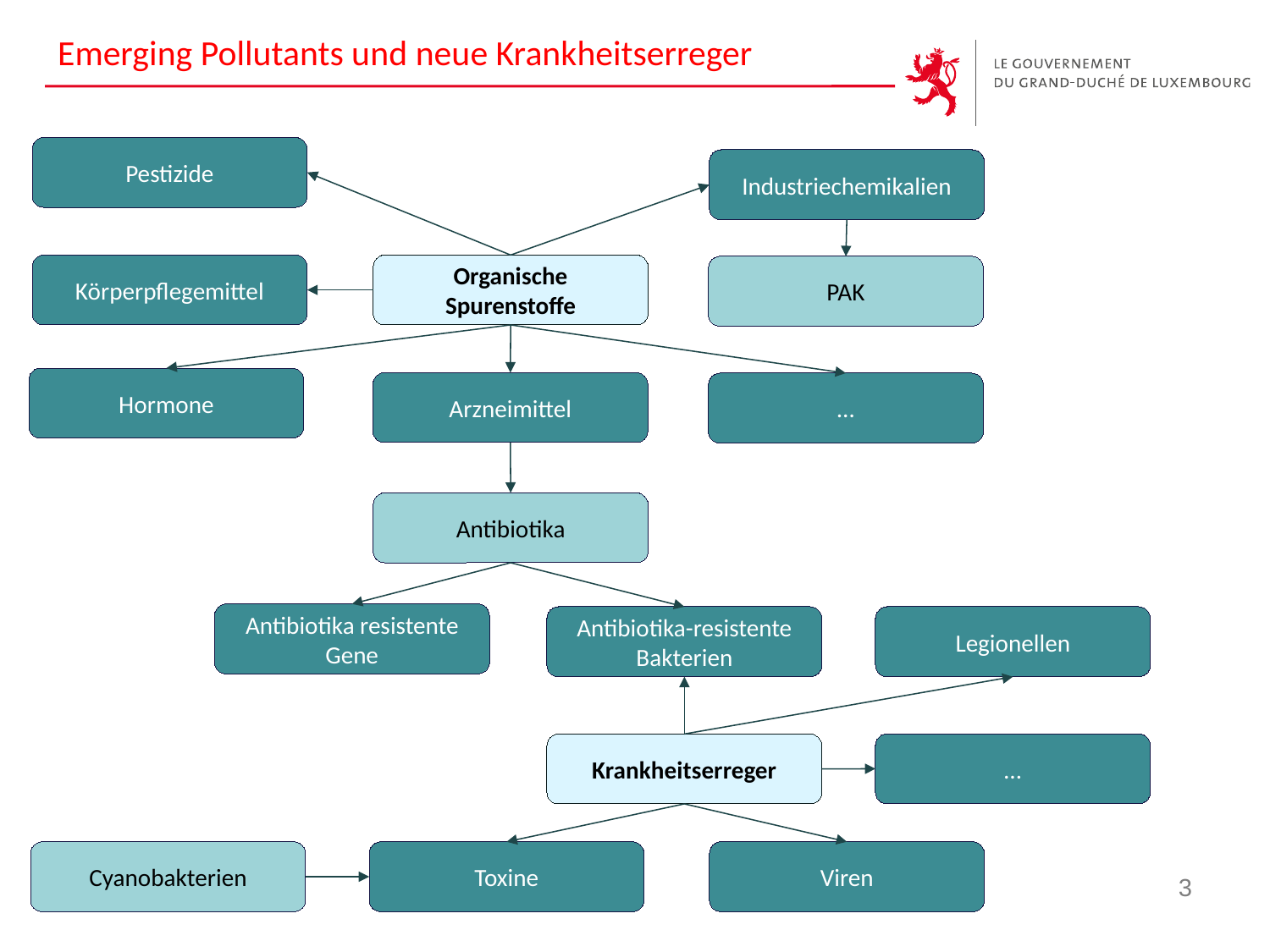

# Emerging Pollutants und neue Krankheitserreger
Pestizide
Industriechemikalien
Körperpflegemittel
Organische Spurenstoffe
PAK
Hormone
Arzneimittel
…
Antibiotika
Antibiotika resistente Gene
Antibiotika-resistente Bakterien
Legionellen
…
Krankheitserreger
Cyanobakterien
Toxine
Viren
3